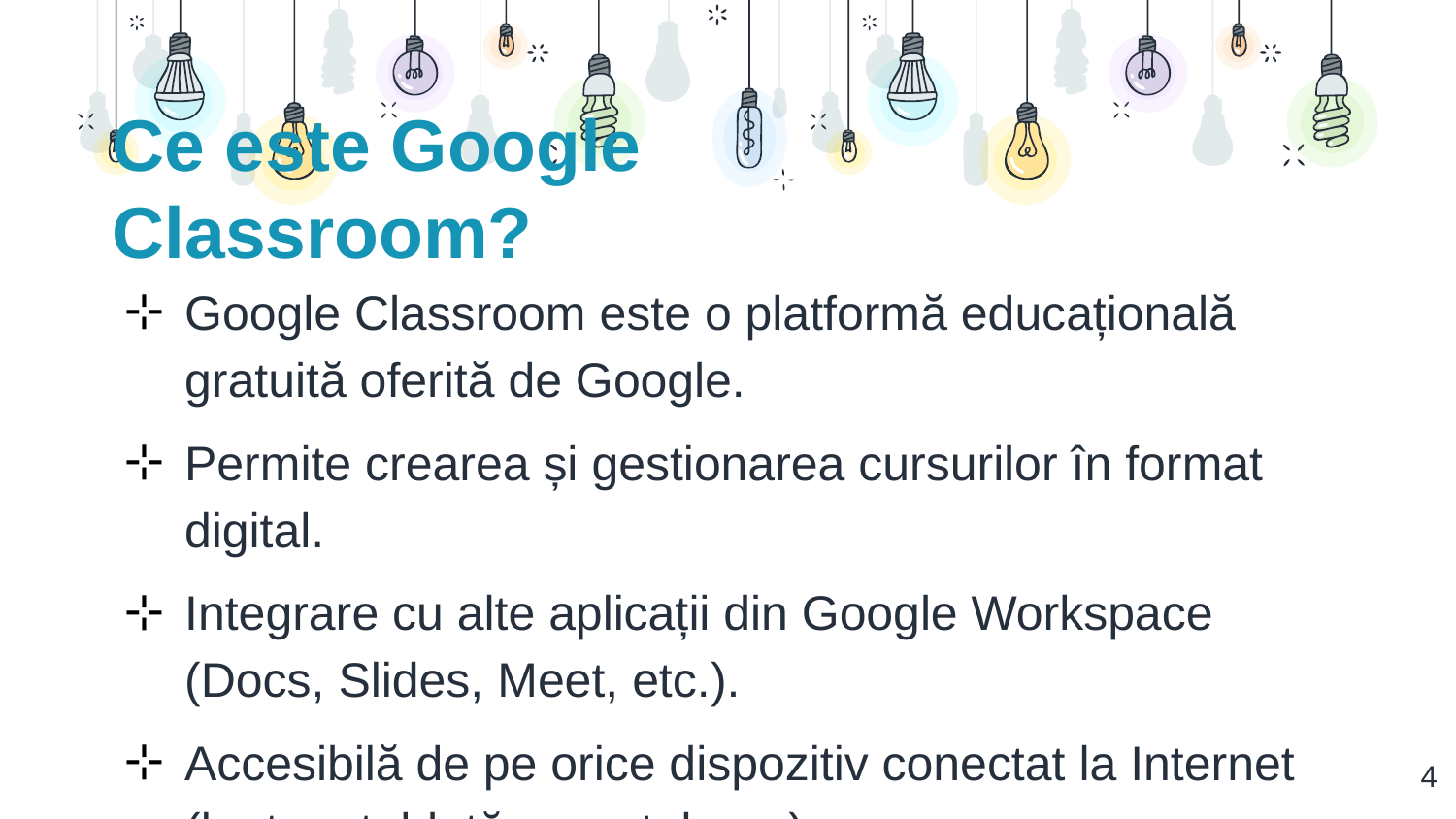

Ce este Google Classroom?
Google Classroom este o platformă educațională gratuită oferită de Google.
Permite crearea și gestionarea cursurilor în format digital.
Integrare cu alte aplicații din Google Workspace (Docs, Slides, Meet, etc.).
Accesibilă de pe orice dispozitiv conectat la Internet (laptop, tabletă, smartphone).
4